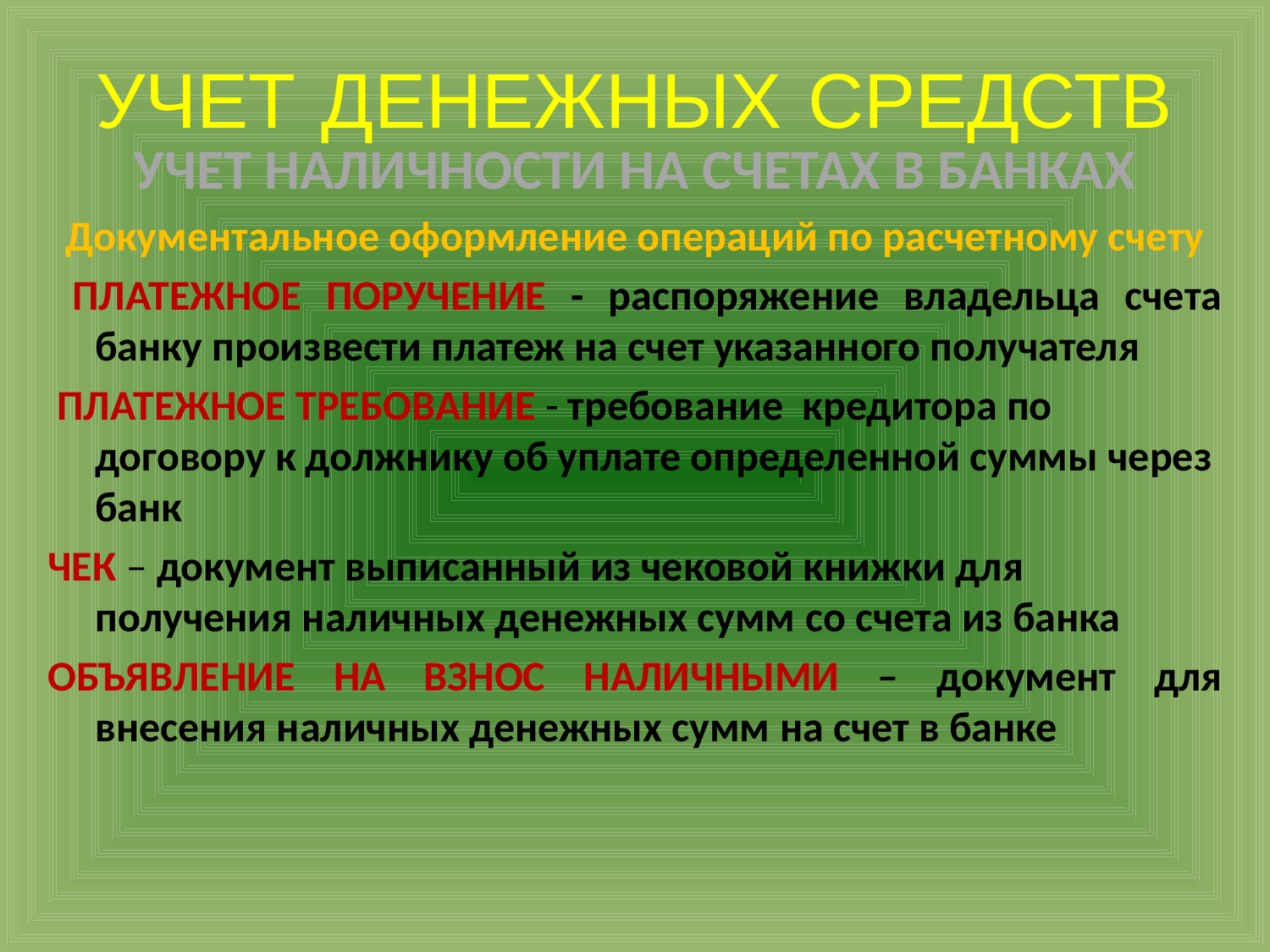

# УЧЕТ ДЕНЕЖНЫХ СРЕДСТВ
УЧЕТ НАЛИЧНОСТИ НА СЧЕТАХ В БАНКАХ
Документальное оформление операций по расчетному счету
 ПЛАТЕЖНОЕ ПОРУЧЕНИЕ - распоряжение владельца счета банку произвести платеж на счет указанного получателя
 ПЛАТЕЖНОЕ ТРЕБОВАНИЕ - требование  кредитора по договору к должнику об уплате определенной суммы через банк
ЧЕК – документ выписанный из чековой книжки для получения наличных денежных сумм со счета из банка
ОБЪЯВЛЕНИЕ НА ВЗНОС НАЛИЧНЫМИ – документ для внесения наличных денежных сумм на счет в банке